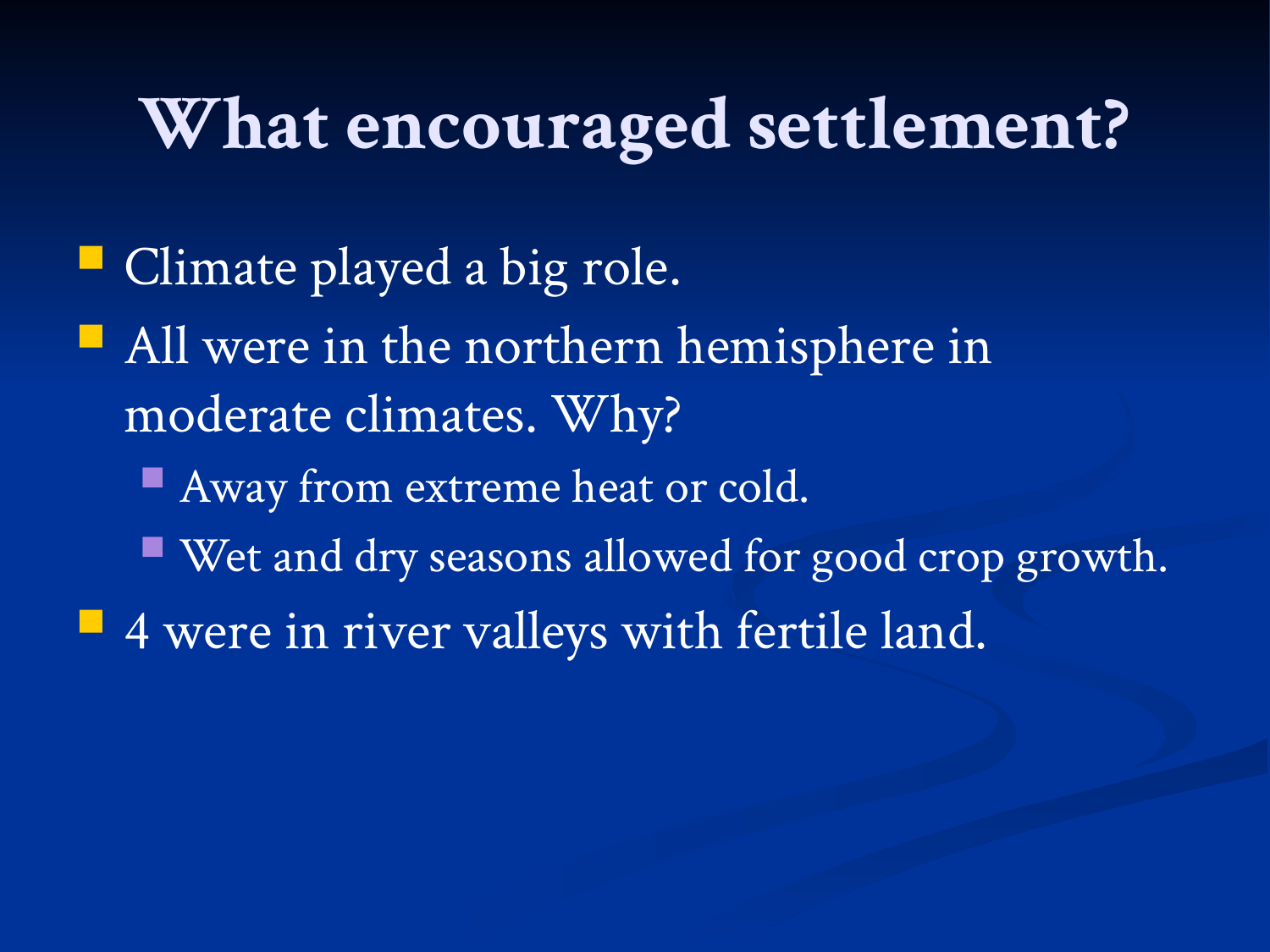

# What encouraged settlement?
Climate played a big role.
All were in the northern hemisphere in moderate climates. Why?
Away from extreme heat or cold.
Wet and dry seasons allowed for good crop growth.
4 were in river valleys with fertile land.